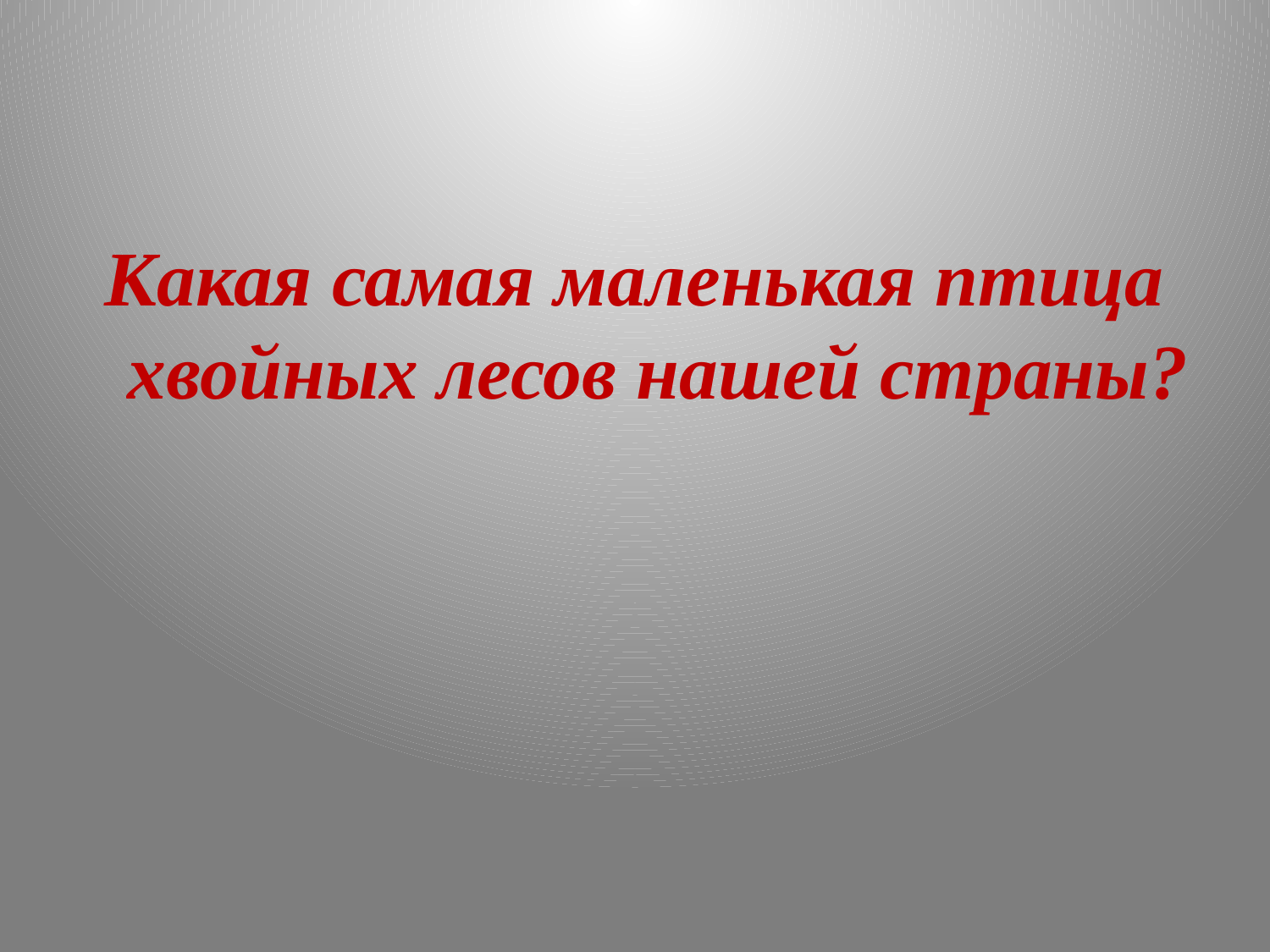

#
Какая самая маленькая птица хвойных лесов нашей страны?